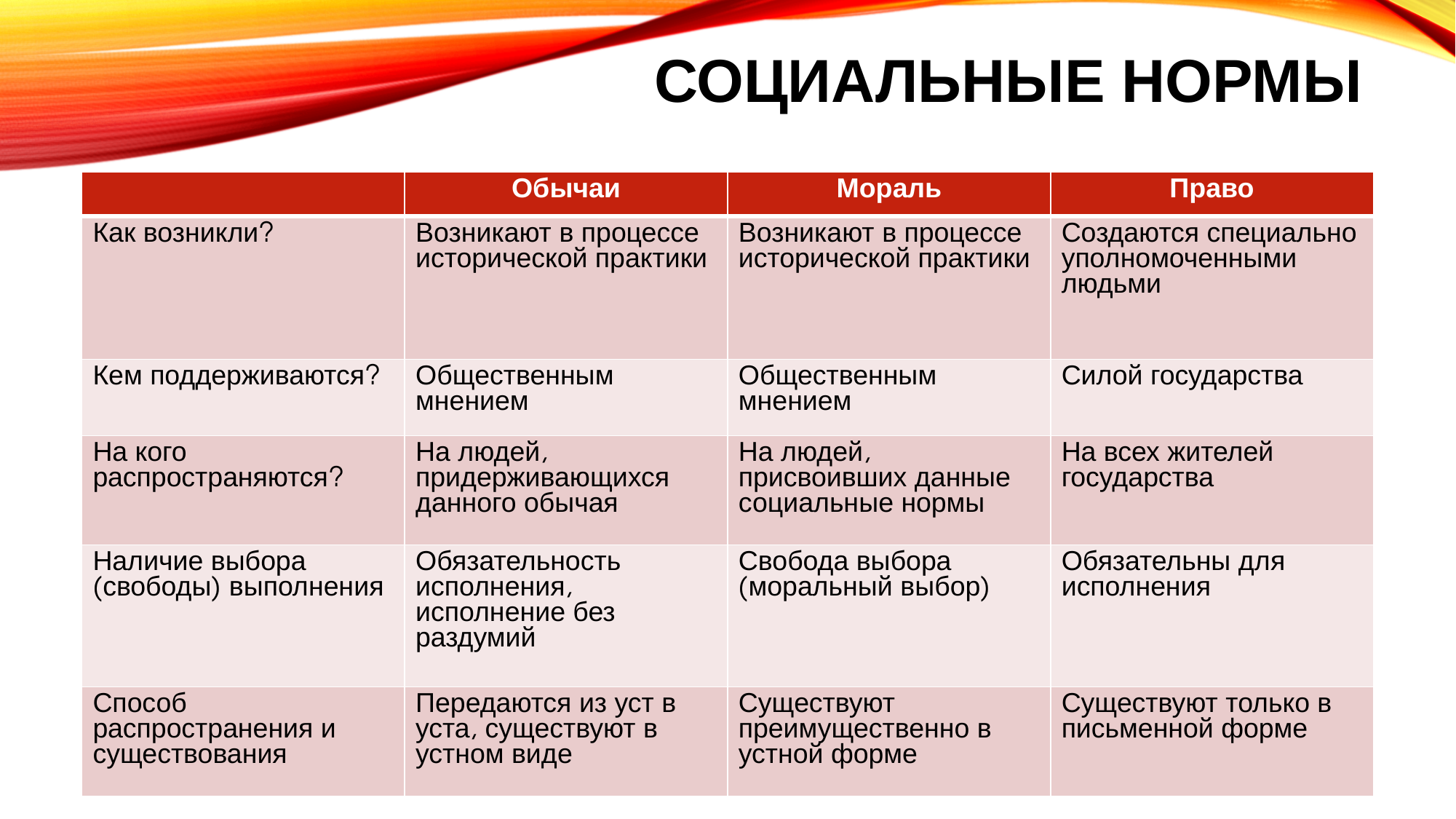

# Социальные нормы
|  | Обычаи | Мораль | Право |
| --- | --- | --- | --- |
| Как возникли? | Возникают в процессе исторической практики | Возникают в процессе исторической практики | Создаются специально уполномоченными людьми |
| Кем поддерживаются? | Общественным мнением | Общественным мнением | Силой государства |
| На кого распространяются? | На людей, придерживающихся данного обычая | На людей, присвоивших данные социальные нормы | На всех жителей государства |
| Наличие выбора (свободы) выполнения | Обязательность исполнения, исполнение без раздумий | Свобода выбора (моральный выбор) | Обязательны для исполнения |
| Способ распространения и существования | Передаются из уст в уста, существуют в устном виде | Существуют преимущественно в устной форме | Существуют только в письменной форме |